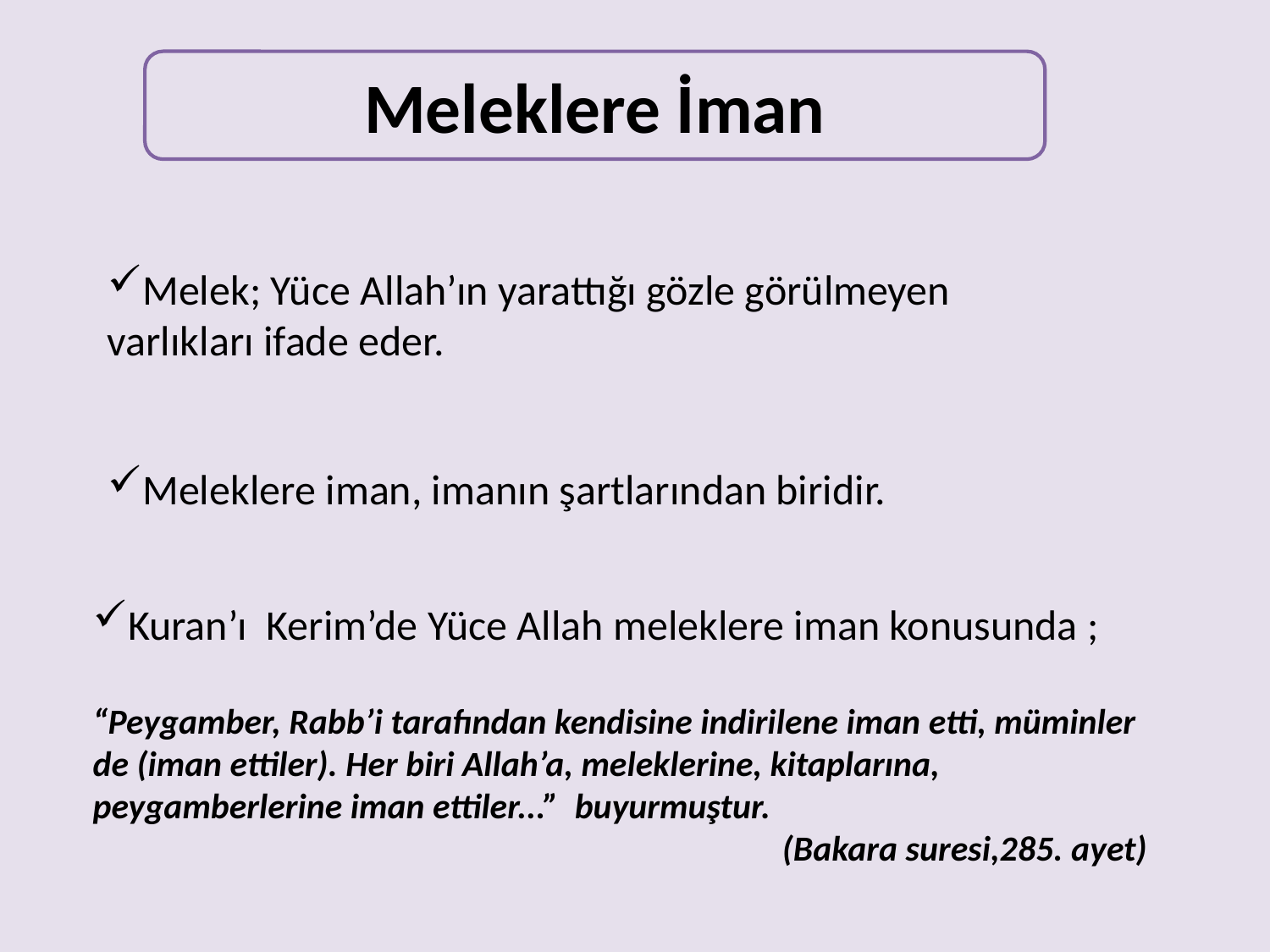

Meleklere İman
Melek; Yüce Allah’ın yarattığı gözle görülmeyen varlıkları ifade eder.
Meleklere iman, imanın şartlarından biridir.
Kuran’ı  Kerim’de Yüce Allah meleklere iman konusunda ;

“Peygamber, Rabb’i tarafından kendisine indirilene iman etti, müminler de (iman ettiler). Her biri Allah’a, meleklerine, kitaplarına, peygamberlerine iman ettiler...”  buyurmuştur.
(Bakara suresi,285. ayet)